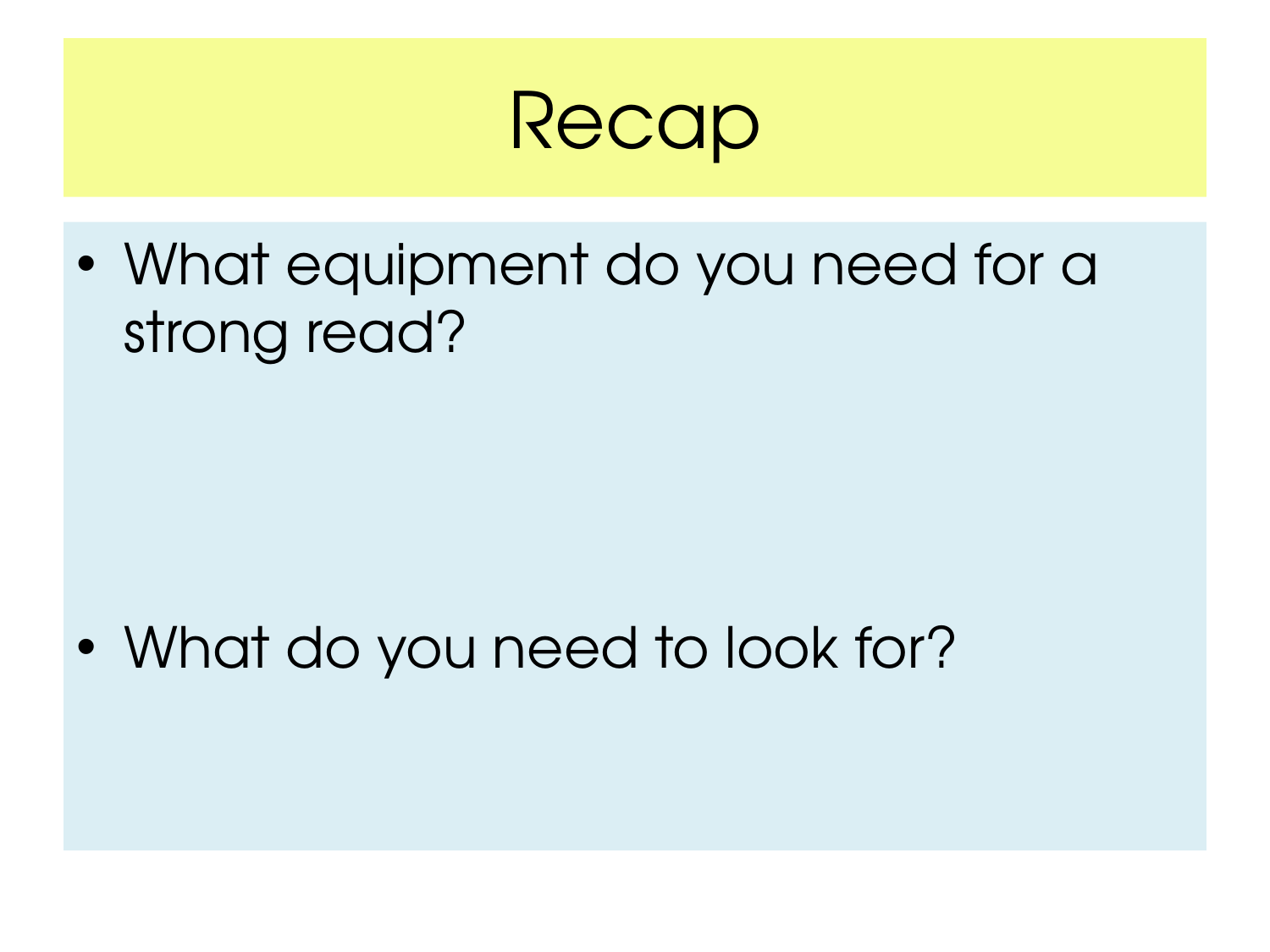

# Recap
What equipment do you need for a strong read?

What do you need to look for?